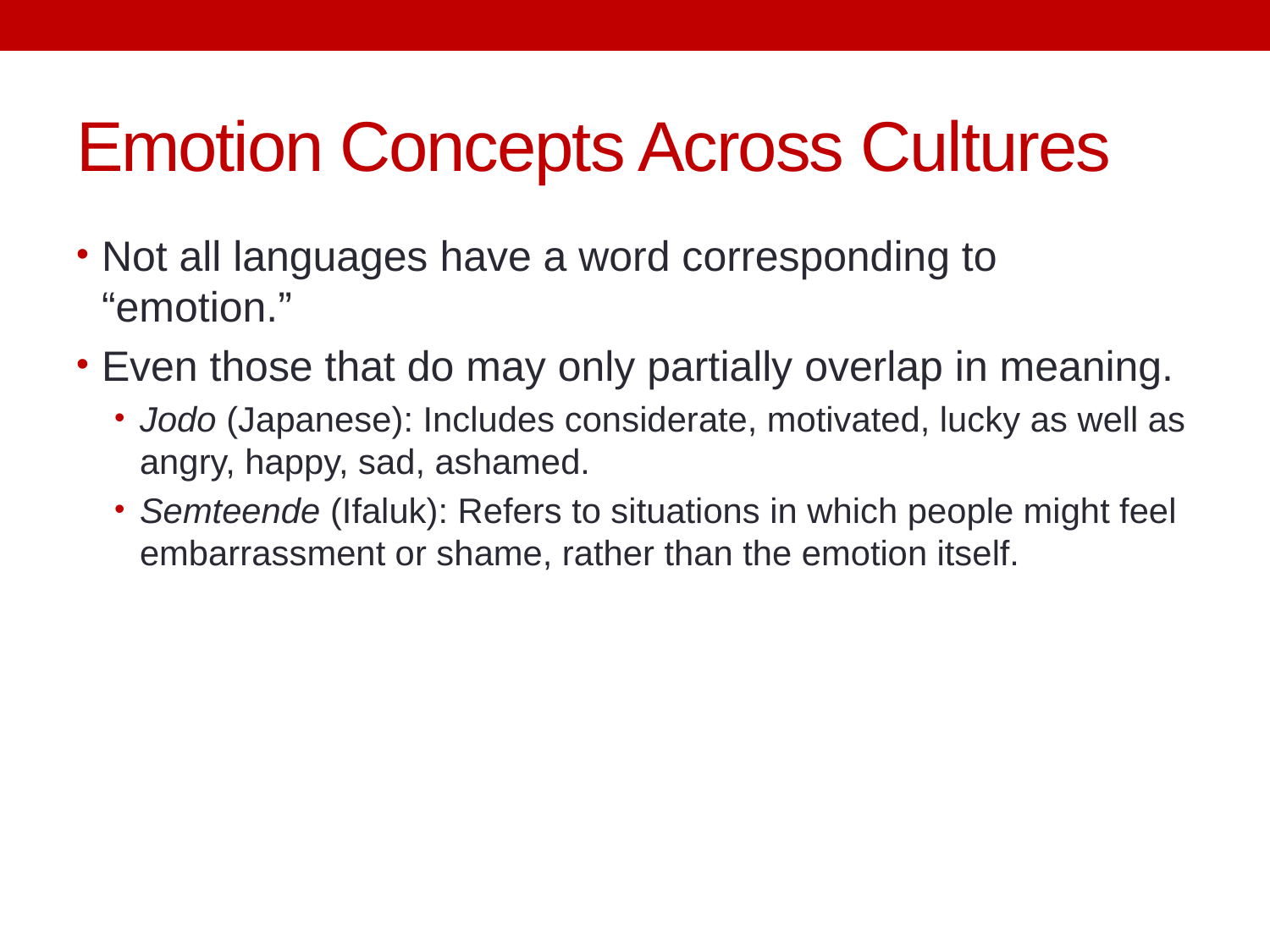

# Emotion Concepts Across Cultures
Not all languages have a word corresponding to “emotion.”
Even those that do may only partially overlap in meaning.
Jodo (Japanese): Includes considerate, motivated, lucky as well as angry, happy, sad, ashamed.
Semteende (Ifaluk): Refers to situations in which people might feel embarrassment or shame, rather than the emotion itself.